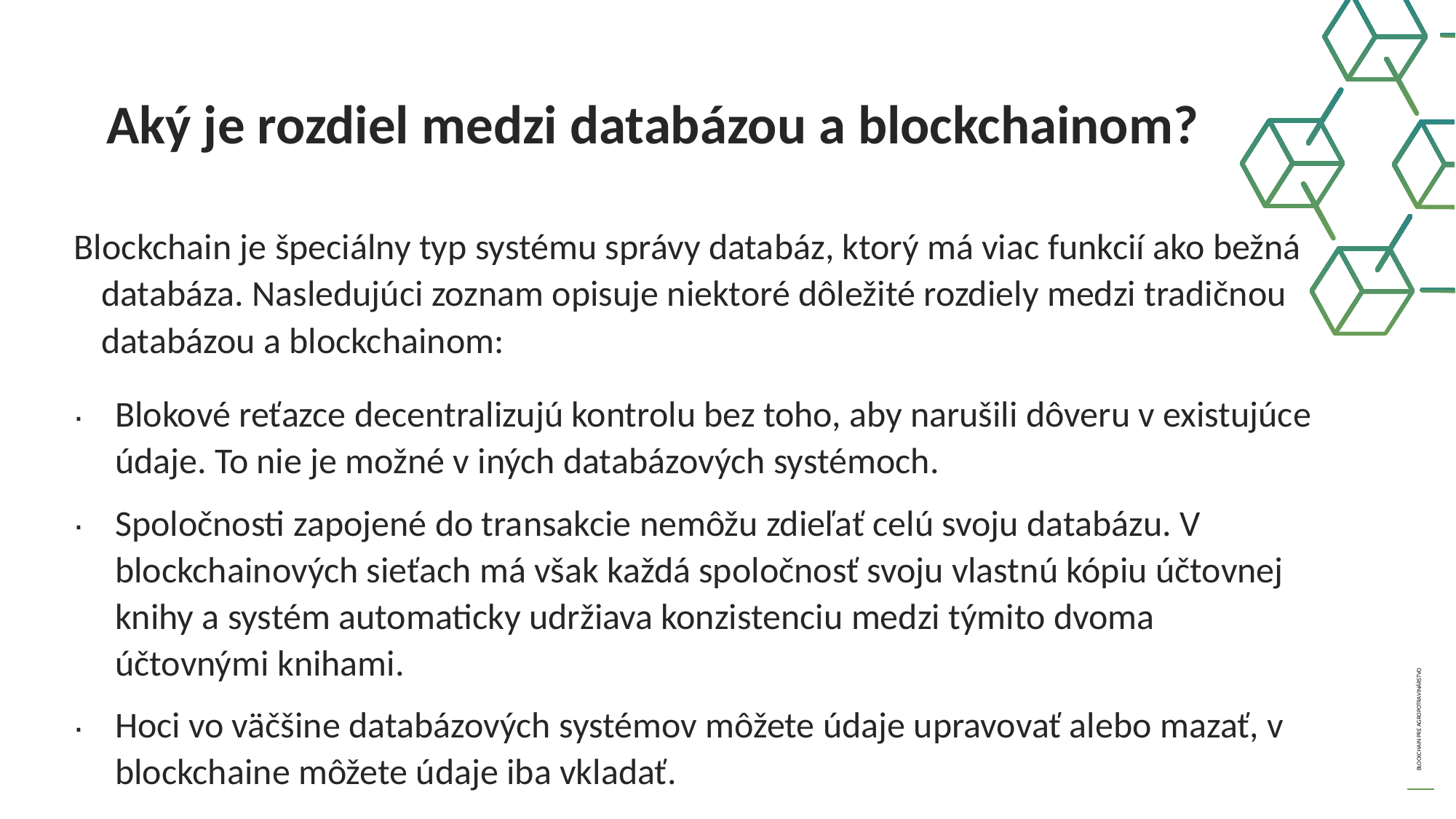

Aký je rozdiel medzi databázou a blockchainom?
Blockchain je špeciálny typ systému správy databáz, ktorý má viac funkcií ako bežná databáza. Nasledujúci zoznam opisuje niektoré dôležité rozdiely medzi tradičnou databázou a blockchainom:
Blokové reťazce decentralizujú kontrolu bez toho, aby narušili dôveru v existujúce údaje. To nie je možné v iných databázových systémoch.
Spoločnosti zapojené do transakcie nemôžu zdieľať celú svoju databázu. V blockchainových sieťach má však každá spoločnosť svoju vlastnú kópiu účtovnej knihy a systém automaticky udržiava konzistenciu medzi týmito dvoma účtovnými knihami.
Hoci vo väčšine databázových systémov môžete údaje upravovať alebo mazať, v blockchaine môžete údaje iba vkladať.